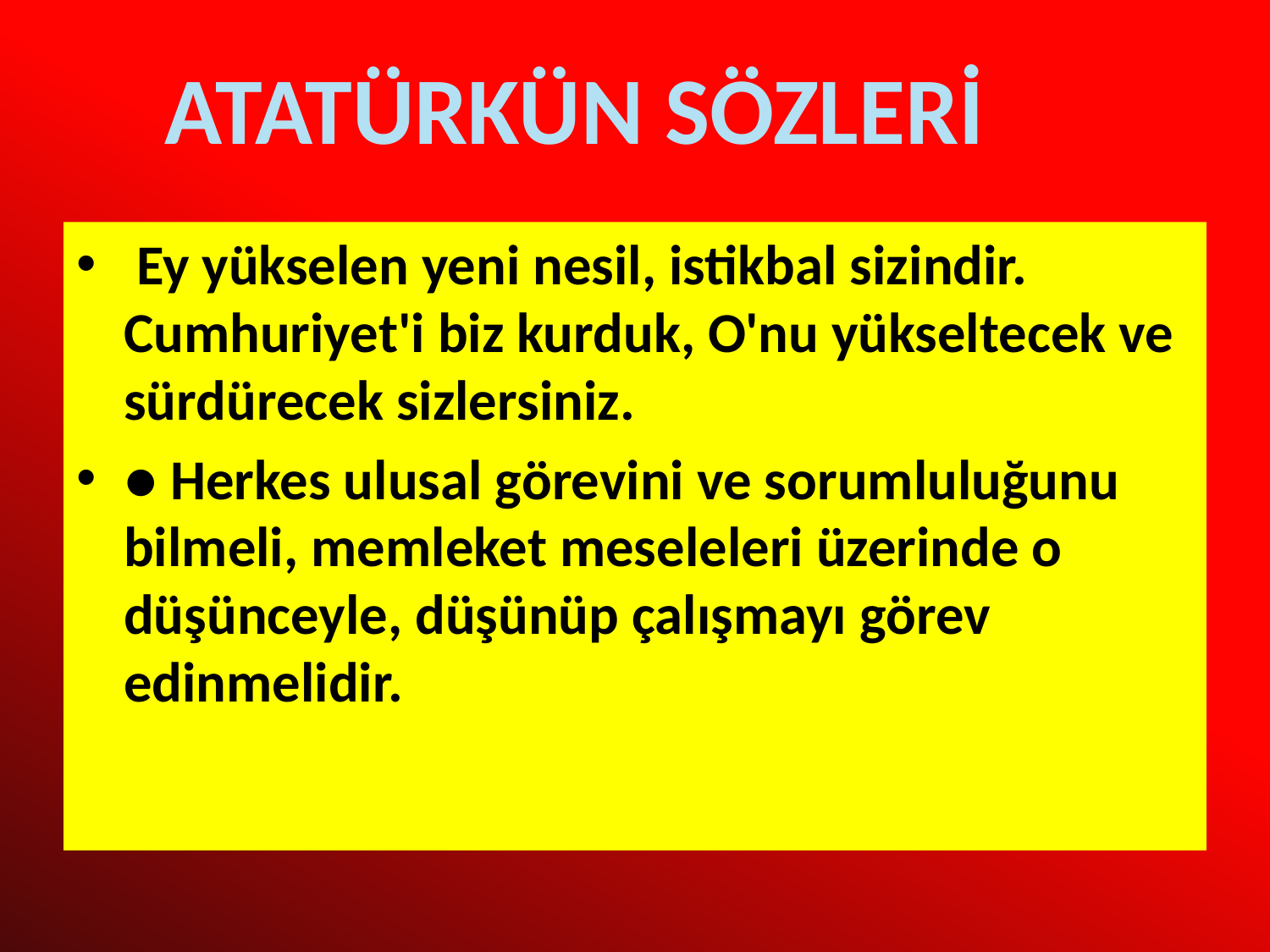

ATATÜRKÜN SÖZLERİ
 Ey yükselen yeni nesil, istikbal sizindir. Cumhuriyet'i biz kurduk, O'nu yükseltecek ve sürdürecek sizlersiniz.
● Herkes ulusal görevini ve sorumluluğunu bilmeli, memleket meseleleri üzerinde o düşünceyle, düşünüp çalışmayı görev edinmelidir.